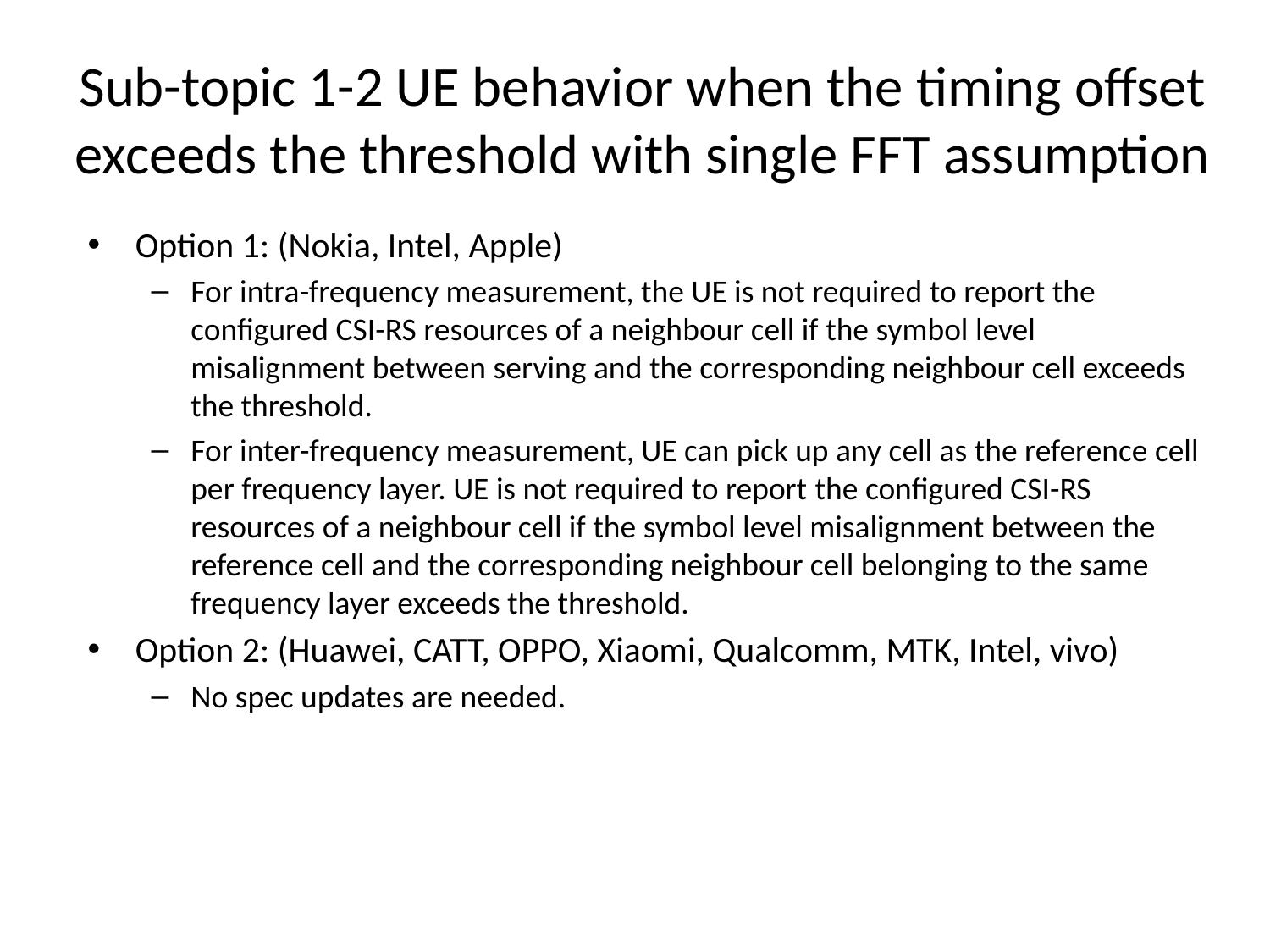

# Sub-topic 1-2 UE behavior when the timing offset exceeds the threshold with single FFT assumption
Option 1: (Nokia, Intel, Apple)
For intra-frequency measurement, the UE is not required to report the configured CSI-RS resources of a neighbour cell if the symbol level misalignment between serving and the corresponding neighbour cell exceeds the threshold.
For inter-frequency measurement, UE can pick up any cell as the reference cell per frequency layer. UE is not required to report the configured CSI-RS resources of a neighbour cell if the symbol level misalignment between the reference cell and the corresponding neighbour cell belonging to the same frequency layer exceeds the threshold.
Option 2: (Huawei, CATT, OPPO, Xiaomi, Qualcomm, MTK, Intel, vivo)
No spec updates are needed.